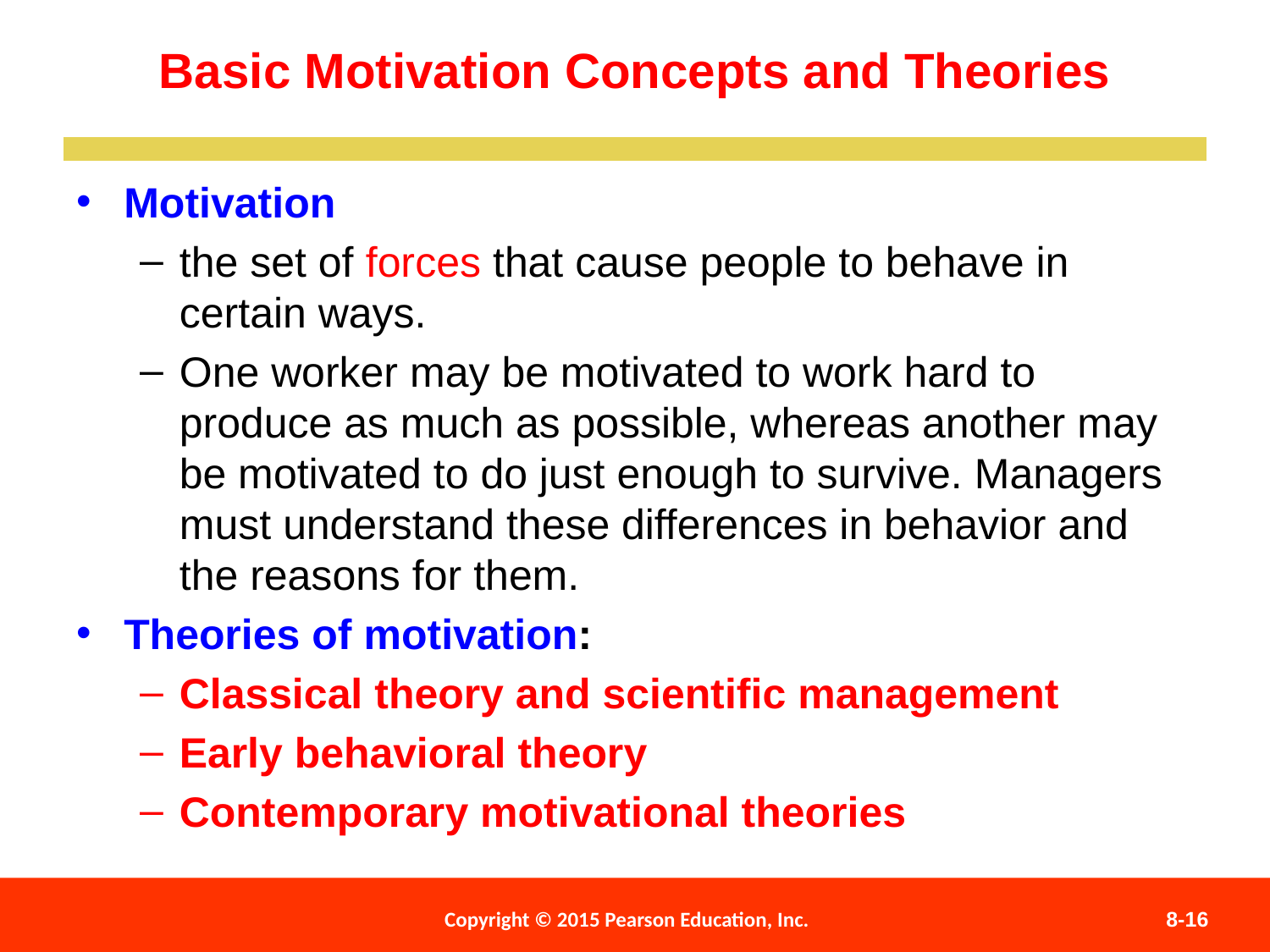

Basic Motivation Concepts and Theories
Motivation
the set of forces that cause people to behave in certain ways.
One worker may be motivated to work hard to produce as much as possible, whereas another may be motivated to do just enough to survive. Managers must understand these differences in behavior and the reasons for them.
Theories of motivation:
Classical theory and scientific management
Early behavioral theory
Contemporary motivational theories